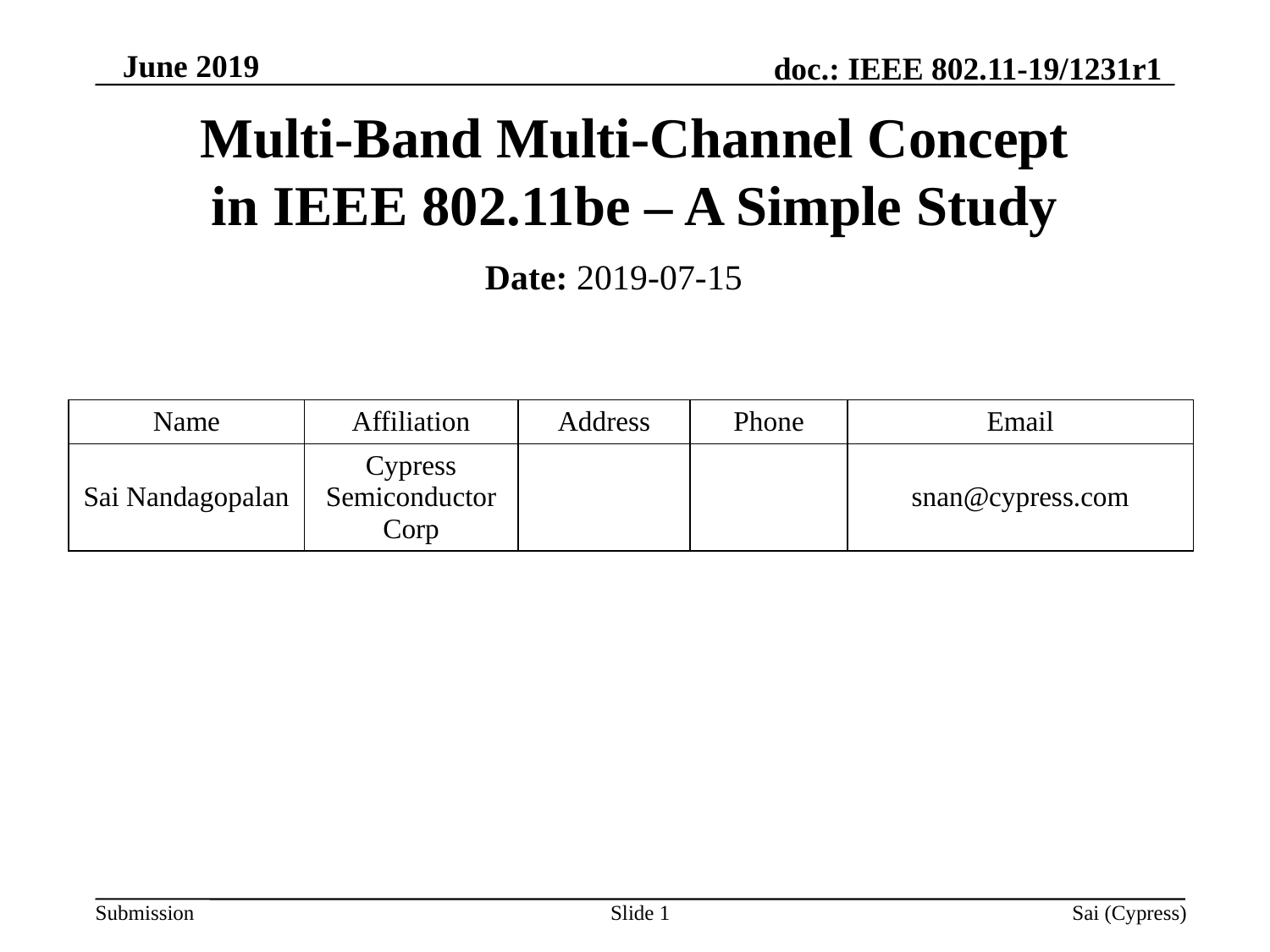

# Multi-Band Multi-Channel Concept in IEEE 802.11be – A Simple Study
Date: 2019-07-15
| Name | Affiliation | Address | Phone | Email |
| --- | --- | --- | --- | --- |
| Sai Nandagopalan | Cypress Semiconductor Corp |  |  | snan@cypress.com |
Slide 1
Sai (Cypress)